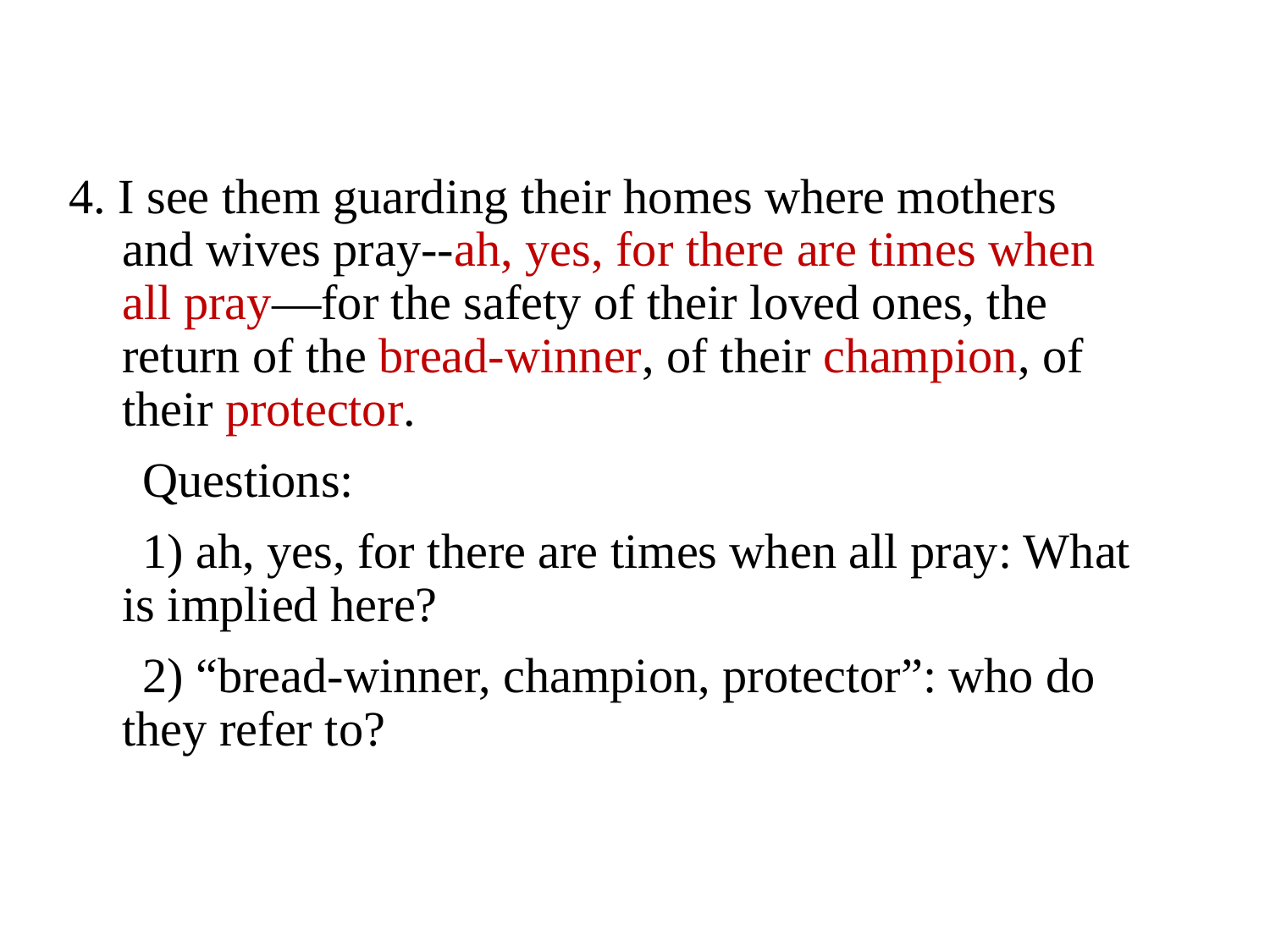

4. I see them guarding their homes where mothers and wives pray--ah, yes, for there are times when all pray—for the safety of their loved ones, the return of the bread-winner, of their champion, of their protector.
      Questions:
      1) ah, yes, for there are times when all pray: What is implied here?
      2) “bread-winner, champion, protector”: who do they refer to?